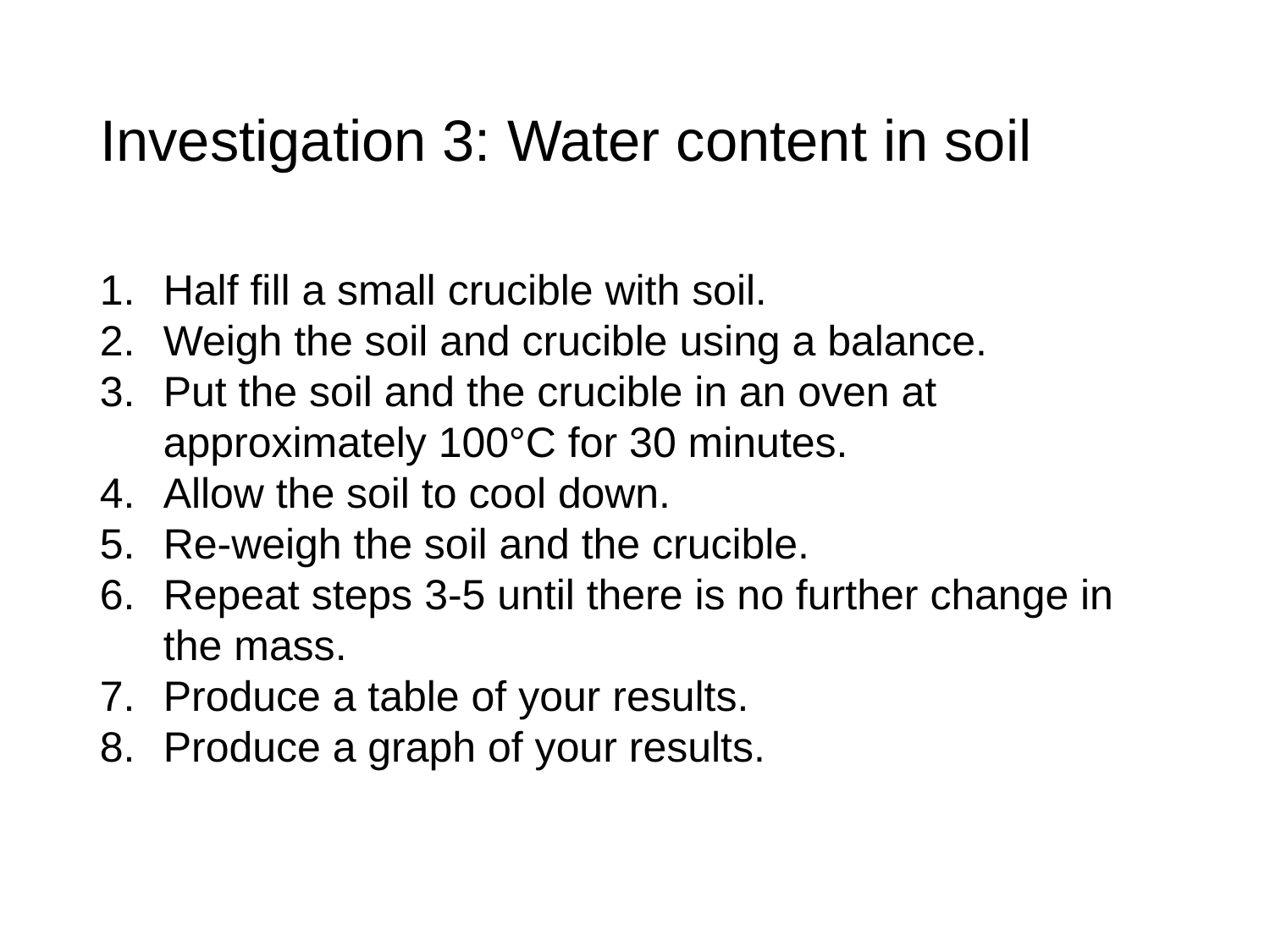

# Investigation 3: Water content in soil

Half fill a small crucible with soil.
Weigh the soil and crucible using a balance.
Put the soil and the crucible in an oven at approximately 100°C for 30 minutes.
Allow the soil to cool down.
Re-weigh the soil and the crucible.
Repeat steps 3-5 until there is no further change in the mass.
Produce a table of your results.
Produce a graph of your results.